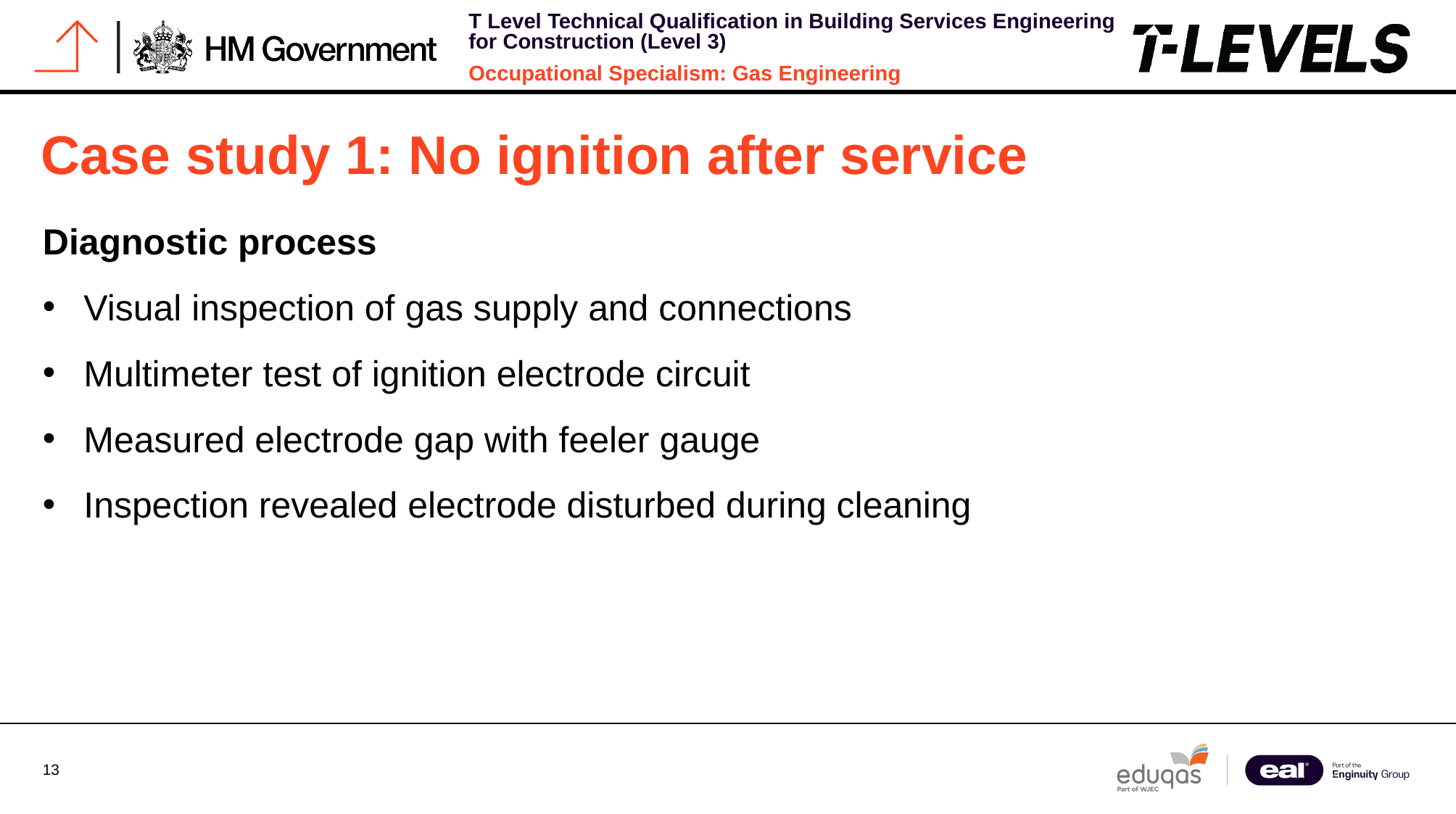

# Case study 1: No ignition after service
Diagnostic process
Visual inspection of gas supply and connections
Multimeter test of ignition electrode circuit
Measured electrode gap with feeler gauge
Inspection revealed electrode disturbed during cleaning